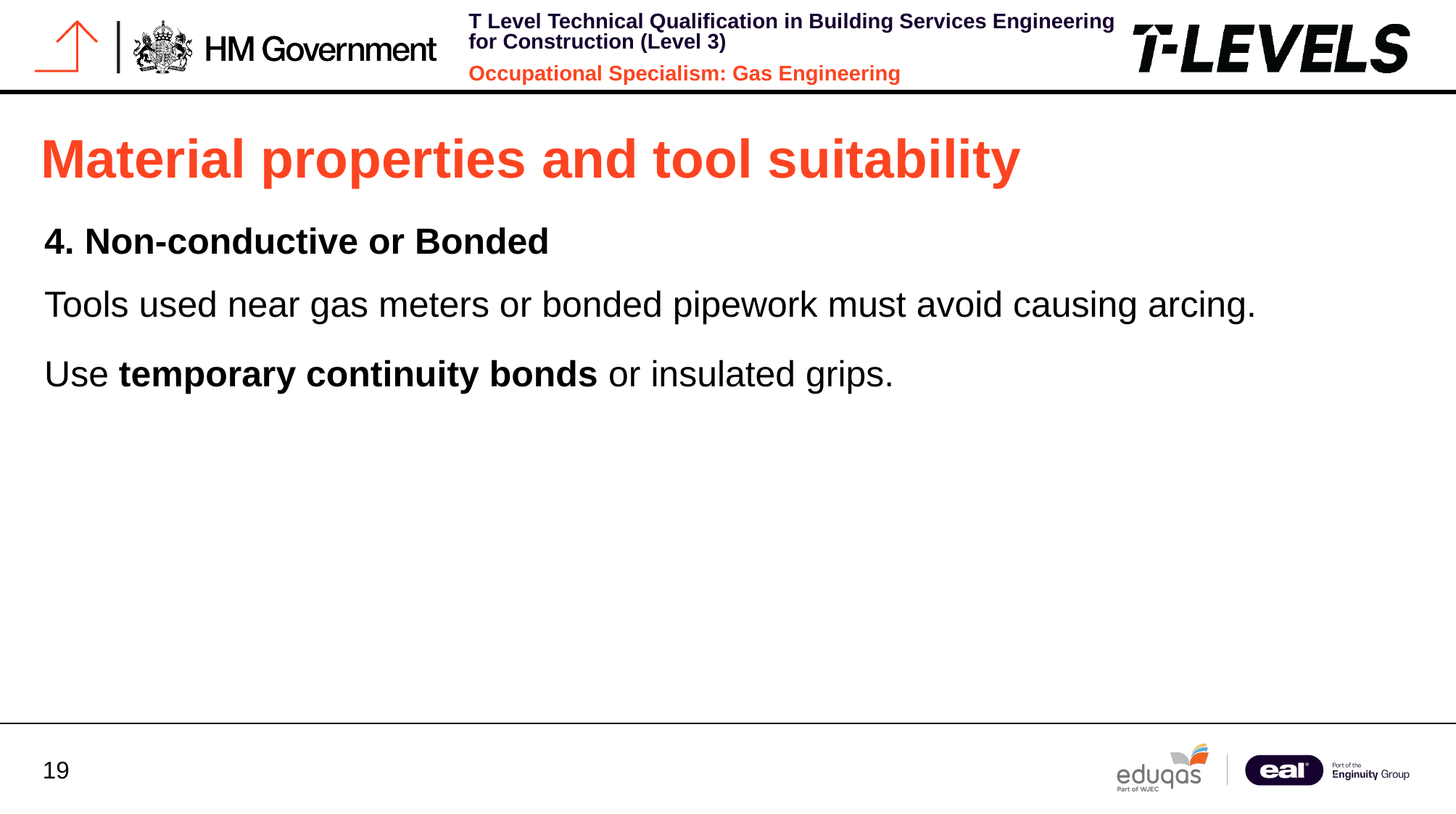

# Material properties and tool suitability

4. Non-conductive or Bonded
Tools used near gas meters or bonded pipework must avoid causing arcing.
Use temporary continuity bonds or insulated grips.